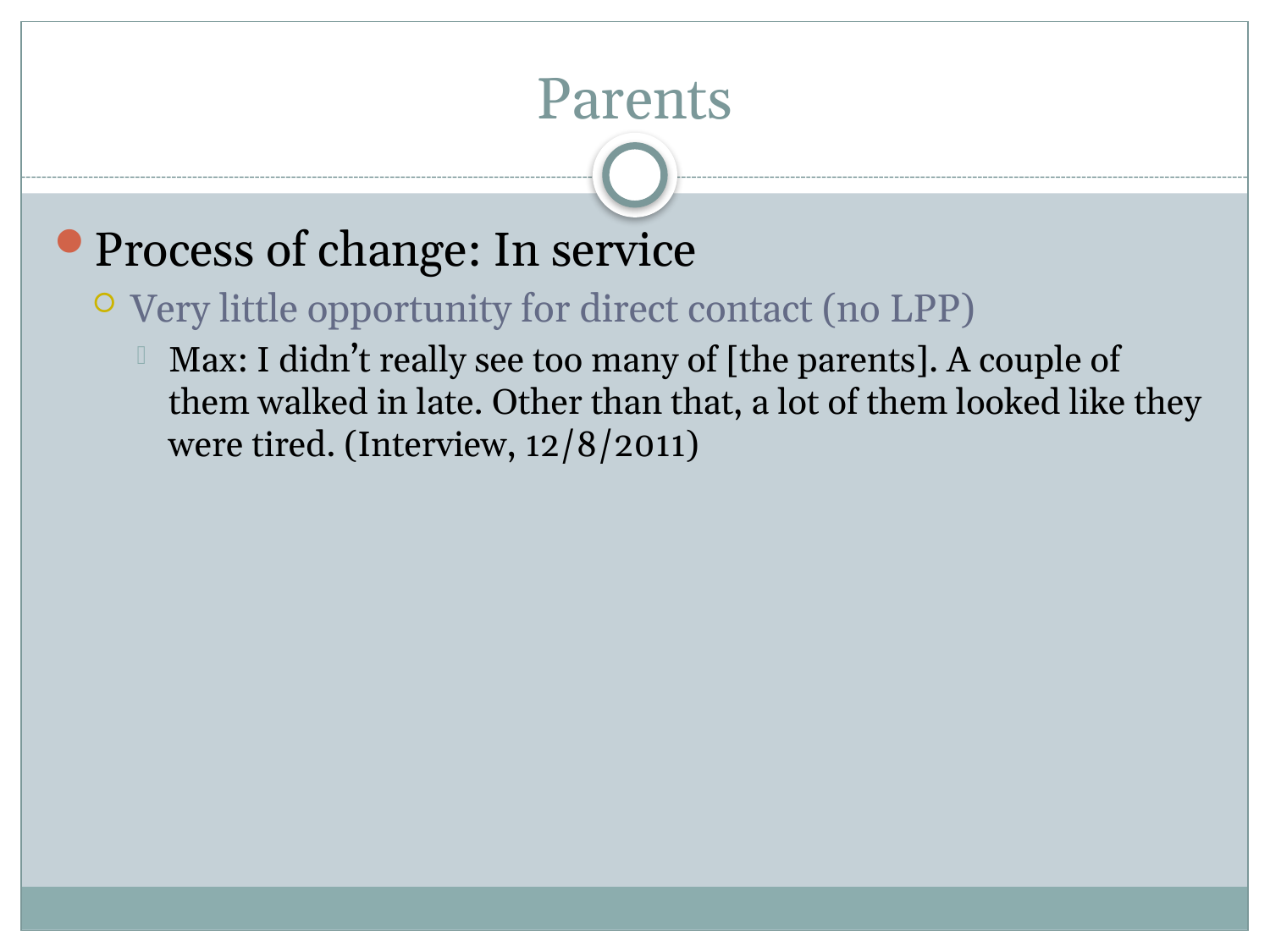

# Parents
Process of change: In service
Very little opportunity for direct contact (no LPP)
Max: I didn’t really see too many of [the parents]. A couple of them walked in late. Other than that, a lot of them looked like they were tired. (Interview, 12/8/2011)